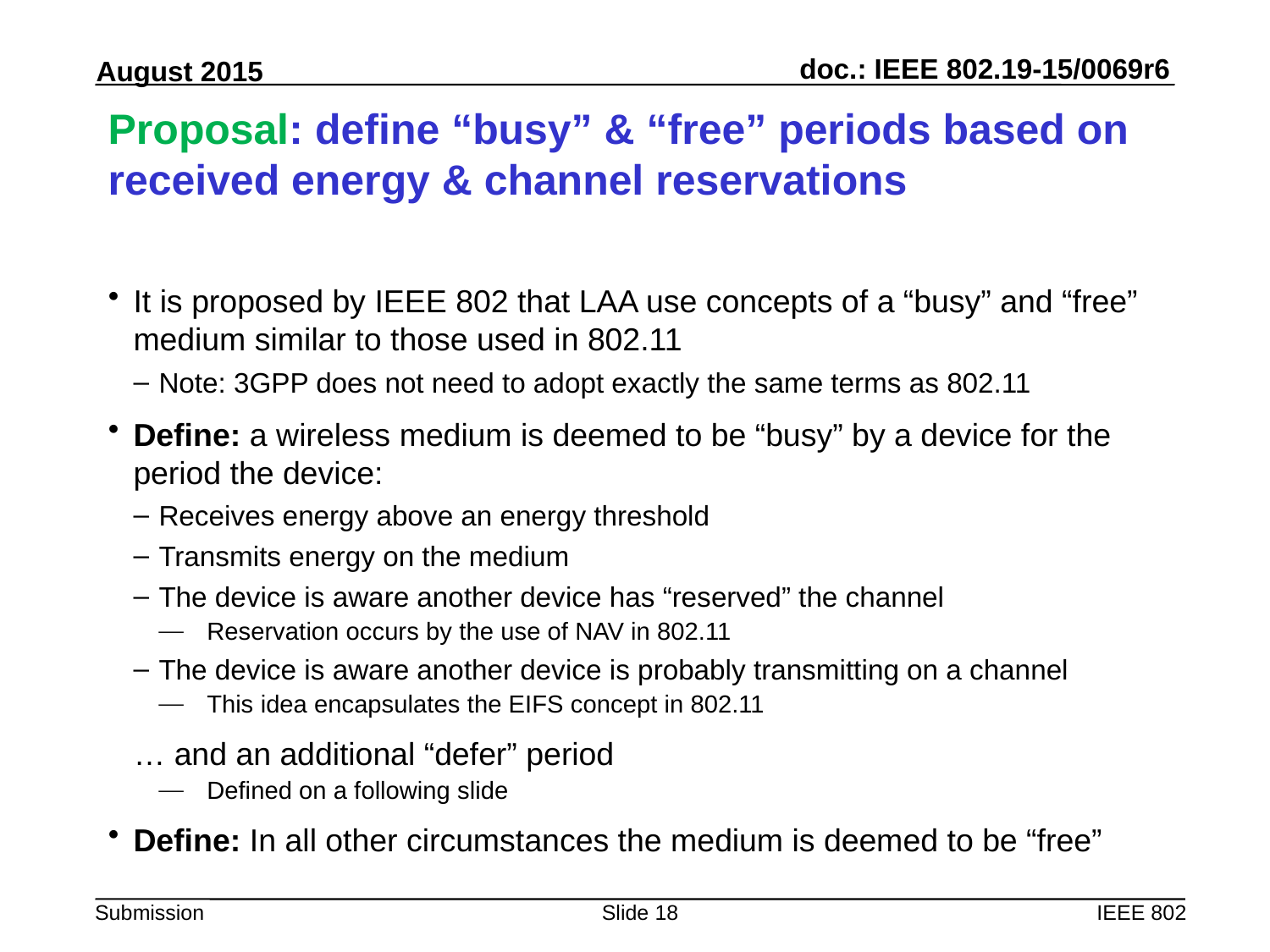

# Proposal: define “busy” & “free” periods based on received energy & channel reservations
It is proposed by IEEE 802 that LAA use concepts of a “busy” and “free” medium similar to those used in 802.11
Note: 3GPP does not need to adopt exactly the same terms as 802.11
Define: a wireless medium is deemed to be “busy” by a device for the period the device:
Receives energy above an energy threshold
Transmits energy on the medium
The device is aware another device has “reserved” the channel
Reservation occurs by the use of NAV in 802.11
The device is aware another device is probably transmitting on a channel
This idea encapsulates the EIFS concept in 802.11
… and an additional “defer” period
Defined on a following slide
Define: In all other circumstances the medium is deemed to be “free”

Slide 18
IEEE 802